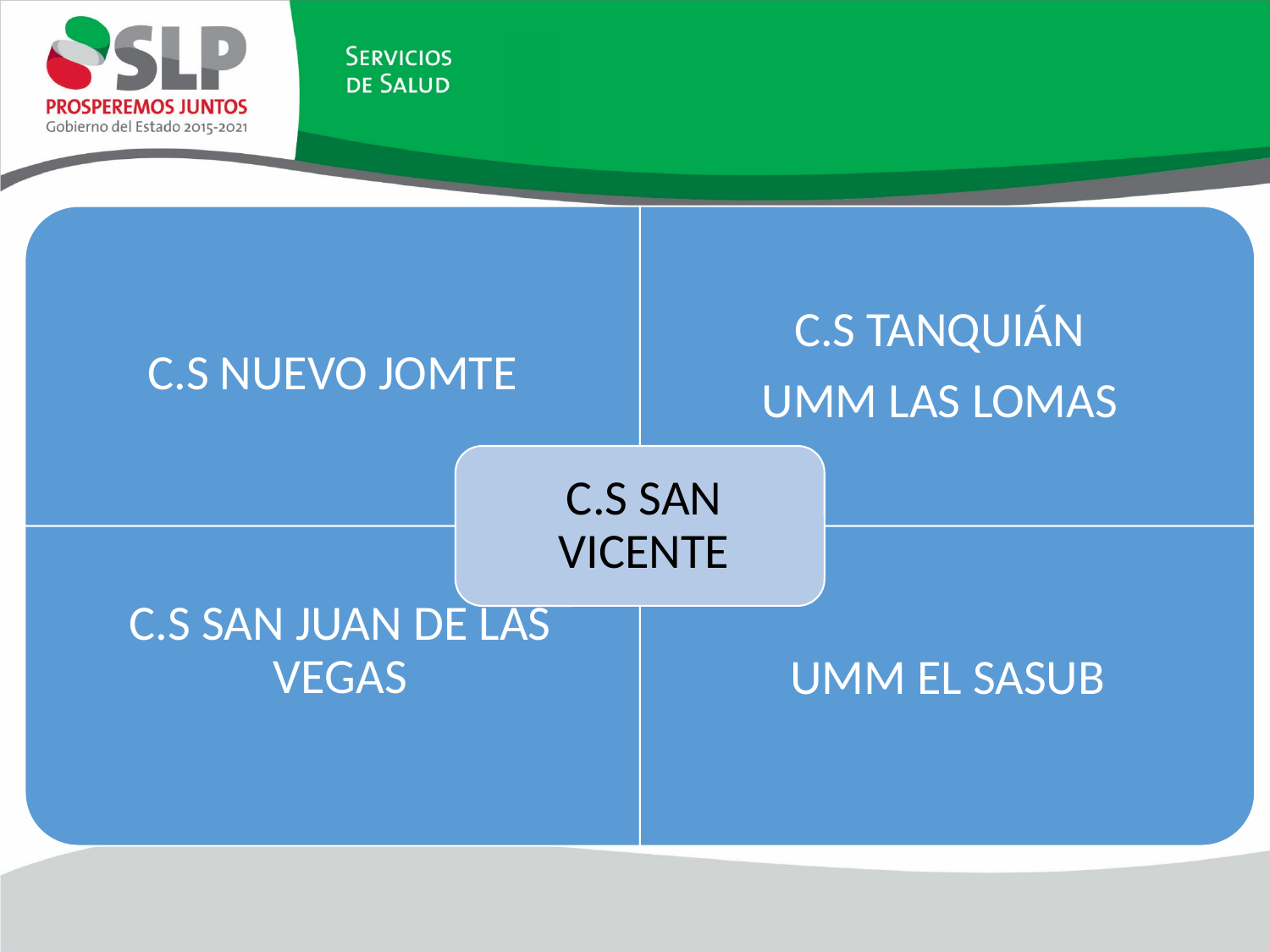

C.S NUEVO JOMTE
C.S TANQUIÁN
UMM LAS LOMAS
C.S SAN JUAN DE LAS VEGAS

UMM EL SASUB
C.S SAN VICENTE